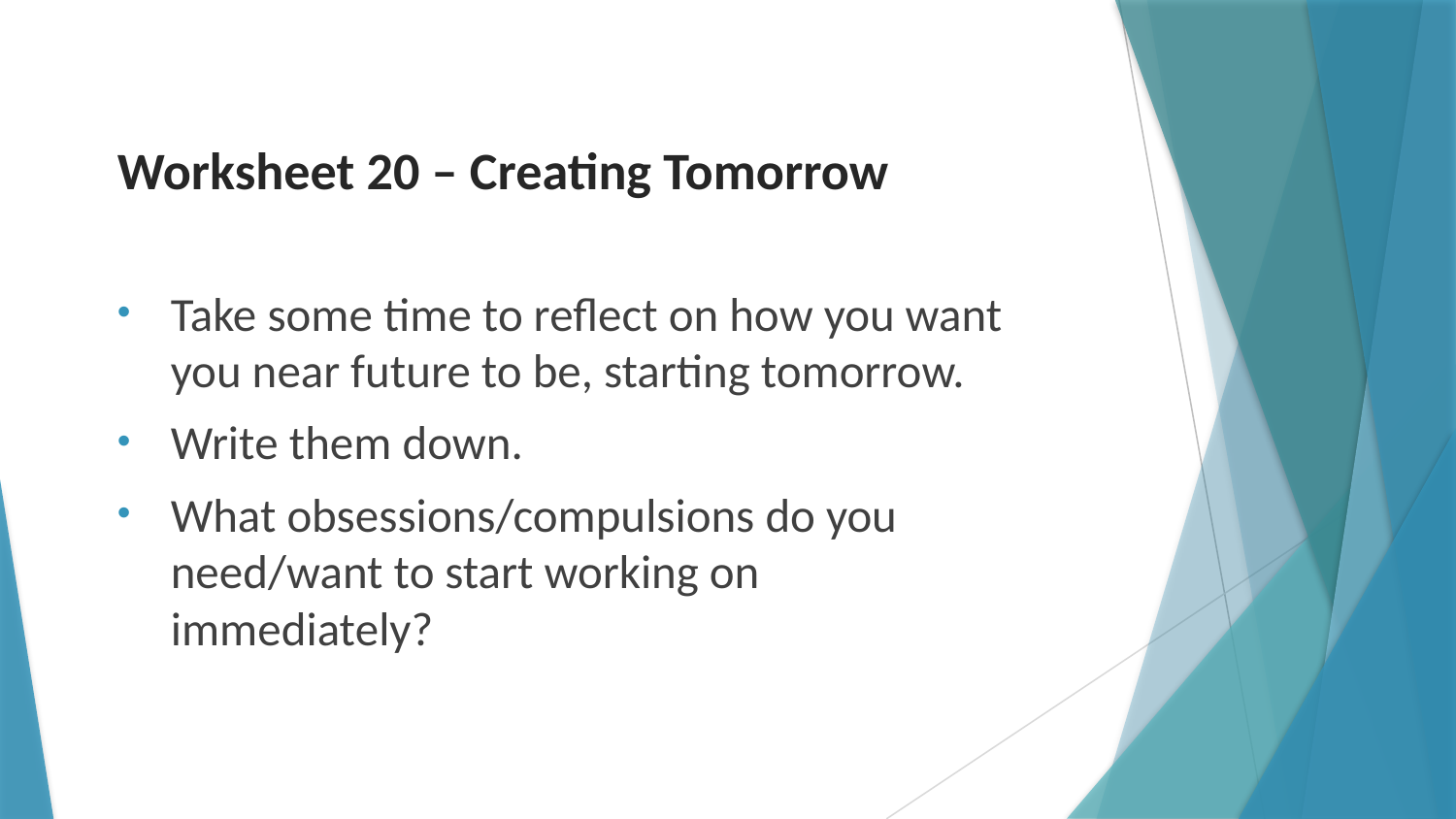

# Worksheet 20 – Creating Tomorrow
Take some time to reflect on how you want you near future to be, starting tomorrow.
Write them down.
What obsessions/compulsions do you need/want to start working on immediately?